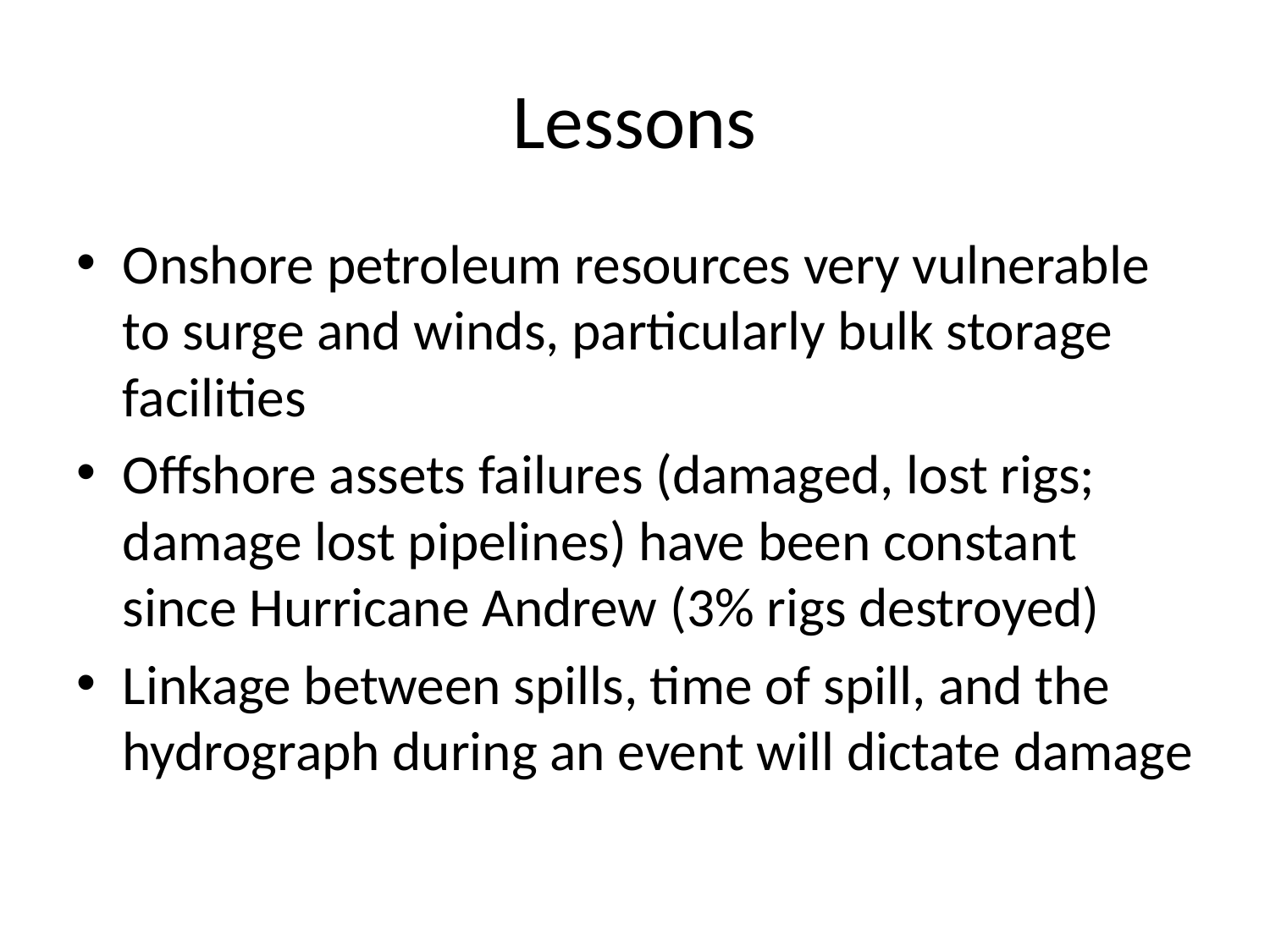

# Lessons
Onshore petroleum resources very vulnerable to surge and winds, particularly bulk storage facilities
Offshore assets failures (damaged, lost rigs; damage lost pipelines) have been constant since Hurricane Andrew (3% rigs destroyed)
Linkage between spills, time of spill, and the hydrograph during an event will dictate damage